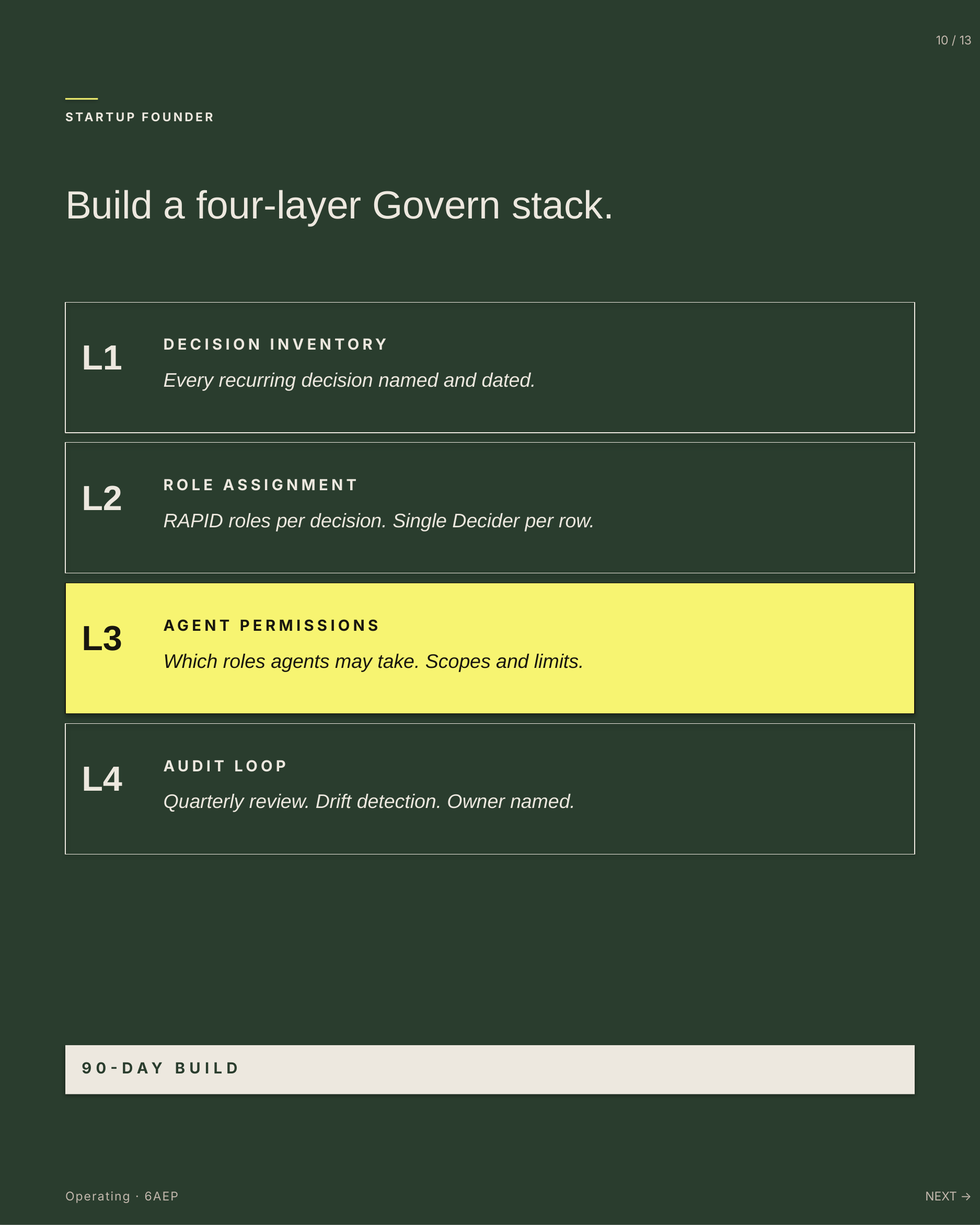

10 / 13

STARTUP FOUNDER
Build a four-layer Govern stack.

L1
DECISION INVENTORY
Every recurring decision named and dated.

L2
ROLE ASSIGNMENT
RAPID roles per decision. Single Decider per row.

L3
AGENT PERMISSIONS
Which roles agents may take. Scopes and limits.

L4
AUDIT LOOP
Quarterly review. Drift detection. Owner named.

90-DAY BUILD
Operating · 6AEP
NEXT →